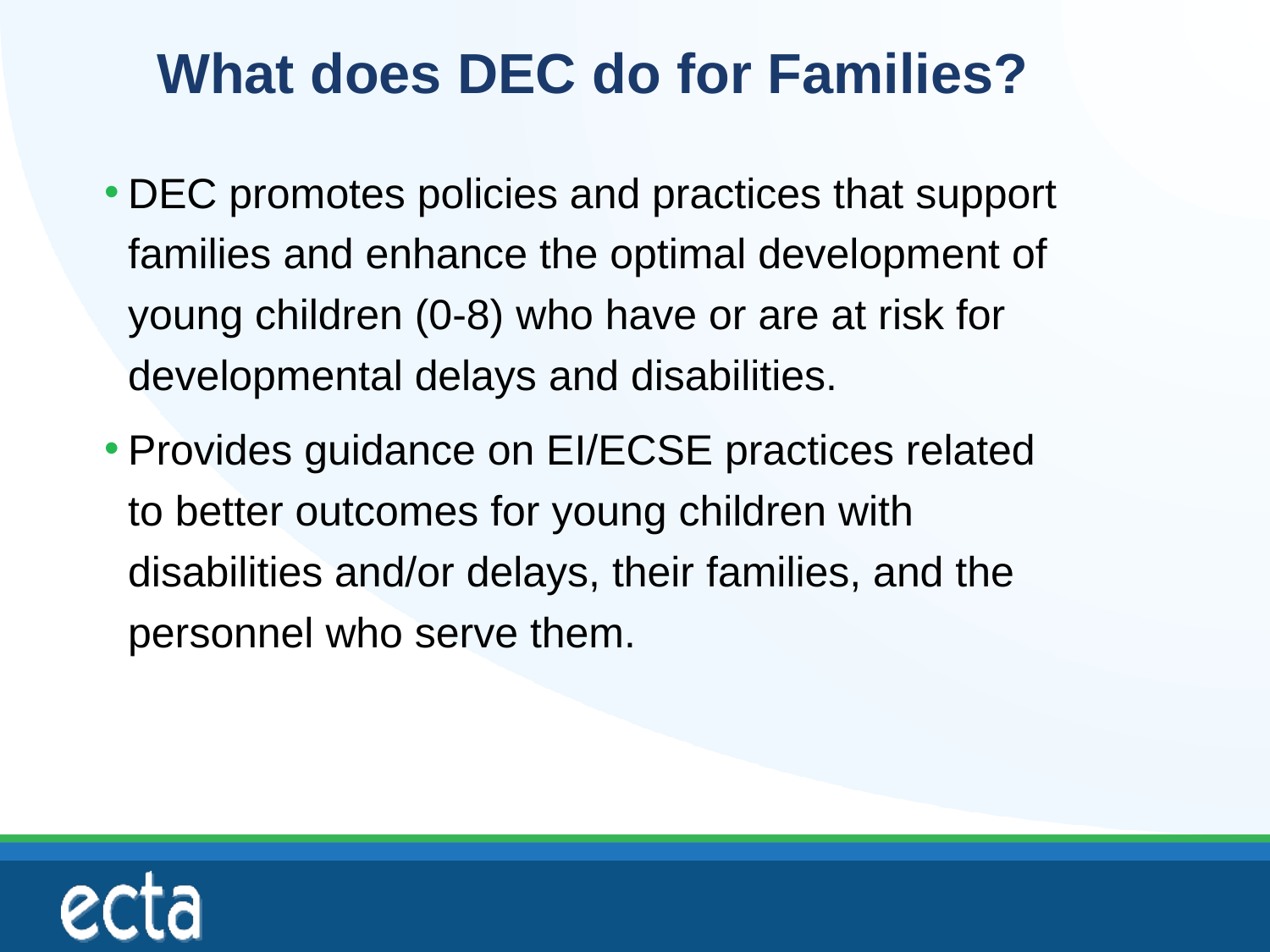

# What does DEC do for Families?
DEC promotes policies and practices that support families and enhance the optimal development of young children (0-8) who have or are at risk for developmental delays and disabilities.
Provides guidance on EI/ECSE practices related to better outcomes for young children with disabilities and/or delays, their families, and the personnel who serve them.